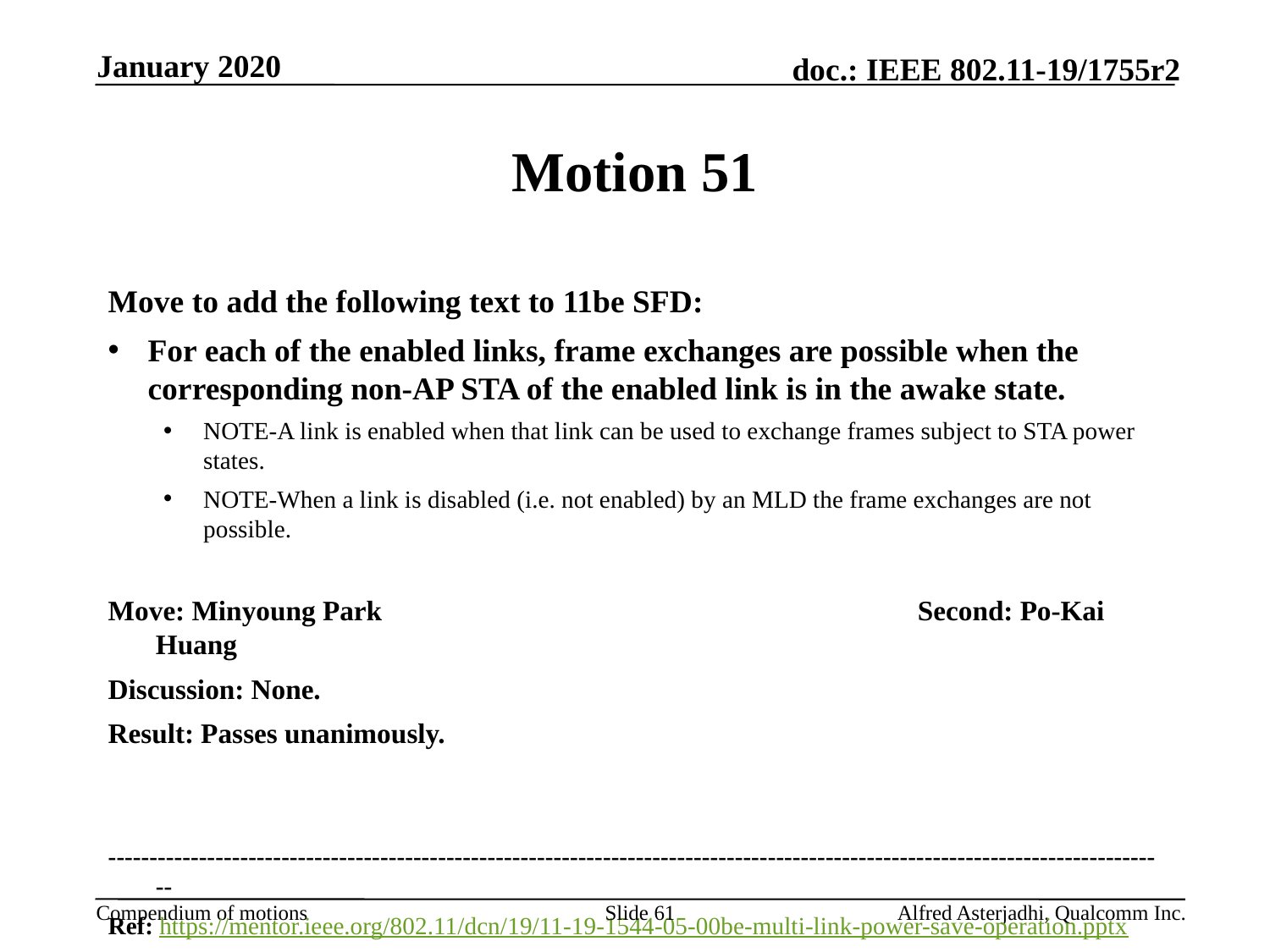

January 2020
# Motion 51
Move to add the following text to 11be SFD:
For each of the enabled links, frame exchanges are possible when the corresponding non-AP STA of the enabled link is in the awake state.
NOTE-A link is enabled when that link can be used to exchange frames subject to STA power states.
NOTE-When a link is disabled (i.e. not enabled) by an MLD the frame exchanges are not possible.

Move: Minyoung Park					Second: Po-Kai Huang
Discussion: None.
Result: Passes unanimously.

---------------------------------------------------------------------------------------------------------------------------------
Ref: https://mentor.ieee.org/802.11/dcn/19/11-19-1544-05-00be-multi-link-power-save-operation.pptx

Slide 61
Alfred Asterjadhi, Qualcomm Inc.